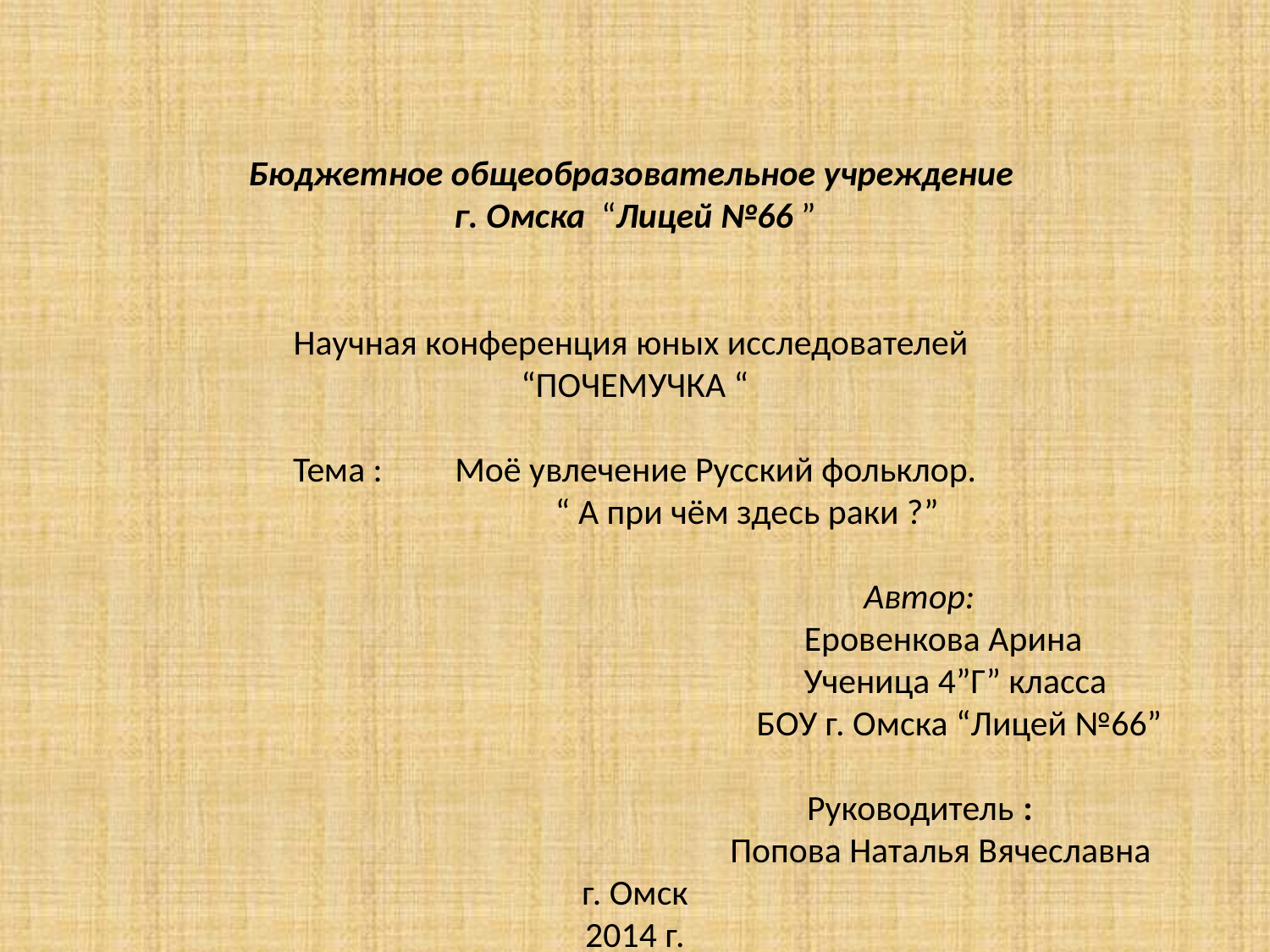

# Бюджетное общеобразовательное учреждение г. Омска  “Лицей №66 ”     Научная конференция юных исследователей “ПОЧЕМУЧКА “   Тема :         Моё увлечение Русский фольклор. “ А при чём здесь раки ?”   Автор: Еровенкова Арина Ученица 4”Г” класса БОУ г. Омска “Лицей №66”   Руководитель :                                                                             Попова Наталья Вячеславна г. Омск 2014 г.